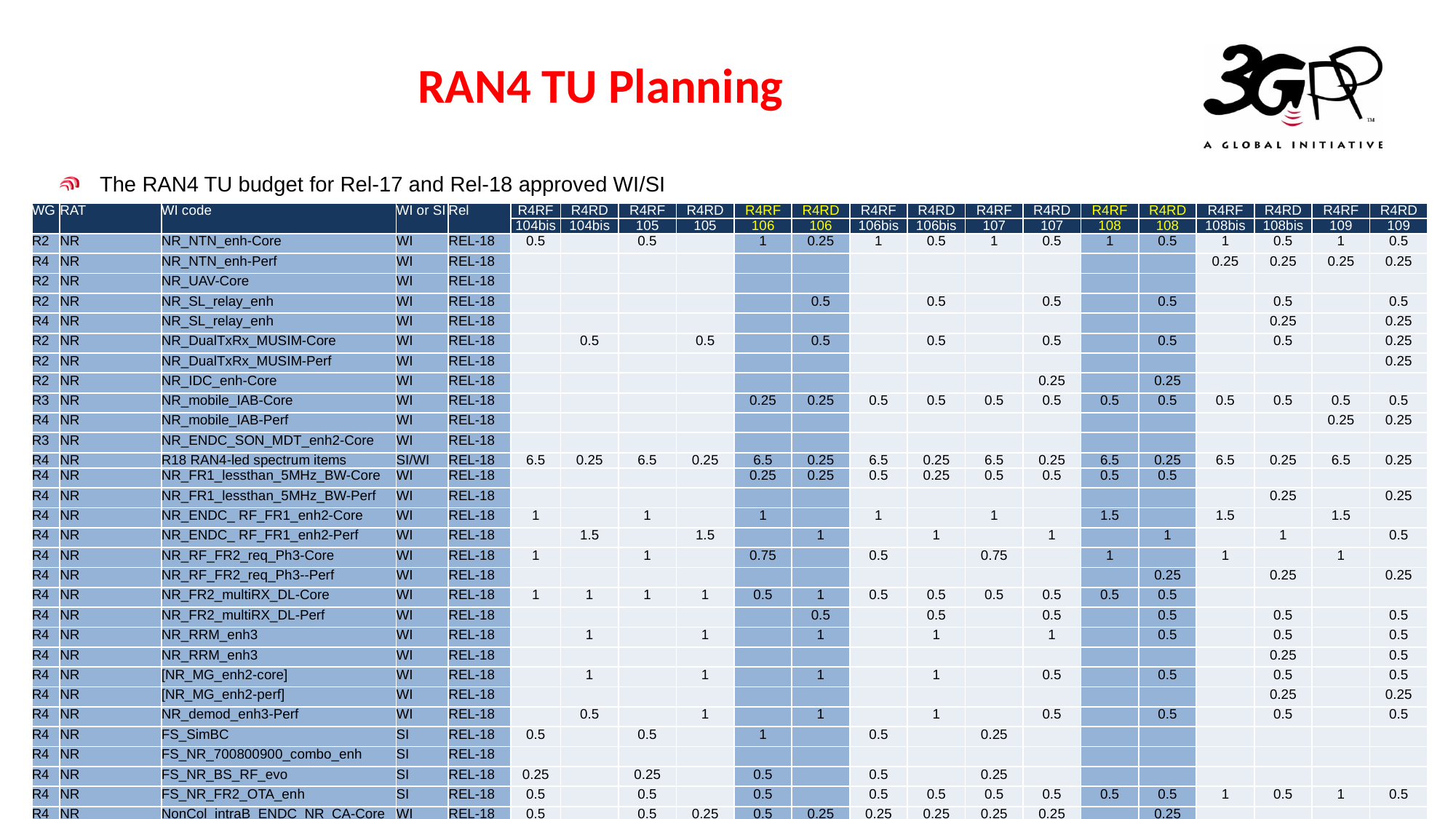

# RAN4 TU Planning
The RAN4 TU budget for Rel-17 and Rel-18 approved WI/SI

| WG | RAT | WI code | WI or SI | Rel | R4RF | R4RD | R4RF | R4RD | R4RF | R4RD | R4RF | R4RD | R4RF | R4RD | R4RF | R4RD | R4RF | R4RD | R4RF | R4RD |
| --- | --- | --- | --- | --- | --- | --- | --- | --- | --- | --- | --- | --- | --- | --- | --- | --- | --- | --- | --- | --- |
|  |  |  |  |  | 104bis | 104bis | 105 | 105 | 106 | 106 | 106bis | 106bis | 107 | 107 | 108 | 108 | 108bis | 108bis | 109 | 109 |
| R2 | NR | NR\_NTN\_enh-Core | WI | REL-18 | 0.5 |  | 0.5 |  | 1 | 0.25 | 1 | 0.5 | 1 | 0.5 | 1 | 0.5 | 1 | 0.5 | 1 | 0.5 |
| R4 | NR | NR\_NTN\_enh-Perf | WI | REL-18 |  |  |  |  |  |  |  |  |  |  |  |  | 0.25 | 0.25 | 0.25 | 0.25 |
| R2 | NR | NR\_UAV-Core | WI | REL-18 |  |  |  |  |  |  |  |  |  |  |  |  |  |  |  |  |
| R2 | NR | NR\_SL\_relay\_enh | WI | REL-18 |  |  |  |  |  | 0.5 |  | 0.5 |  | 0.5 |  | 0.5 |  | 0.5 |  | 0.5 |
| R4 | NR | NR\_SL\_relay\_enh | WI | REL-18 |  |  |  |  |  |  |  |  |  |  |  |  |  | 0.25 |  | 0.25 |
| R2 | NR | NR\_DualTxRx\_MUSIM-Core | WI | REL-18 |  | 0.5 |  | 0.5 |  | 0.5 |  | 0.5 |  | 0.5 |  | 0.5 |  | 0.5 |  | 0.25 |
| R2 | NR | NR\_DualTxRx\_MUSIM-Perf | WI | REL-18 |  |  |  |  |  |  |  |  |  |  |  |  |  |  |  | 0.25 |
| R2 | NR | NR\_IDC\_enh-Core | WI | REL-18 |  |  |  |  |  |  |  |  |  | 0.25 |  | 0.25 |  |  |  |  |
| R3 | NR | NR\_mobile\_IAB-Core | WI | REL-18 |  |  |  |  | 0.25 | 0.25 | 0.5 | 0.5 | 0.5 | 0.5 | 0.5 | 0.5 | 0.5 | 0.5 | 0.5 | 0.5 |
| R4 | NR | NR\_mobile\_IAB-Perf | WI | REL-18 |  |  |  |  |  |  |  |  |  |  |  |  |  |  | 0.25 | 0.25 |
| R3 | NR | NR\_ENDC\_SON\_MDT\_enh2-Core | WI | REL-18 |  |  |  |  |  |  |  |  |  |  |  |  |  |  |  |  |
| R4 | NR | R18 RAN4-led spectrum items | SI/WI | REL-18 | 6.5 | 0.25 | 6.5 | 0.25 | 6.5 | 0.25 | 6.5 | 0.25 | 6.5 | 0.25 | 6.5 | 0.25 | 6.5 | 0.25 | 6.5 | 0.25 |
| R4 | NR | NR\_FR1\_lessthan\_5MHz\_BW-Core | WI | REL-18 |  |  |  |  | 0.25 | 0.25 | 0.5 | 0.25 | 0.5 | 0.5 | 0.5 | 0.5 |  |  |  |  |
| R4 | NR | NR\_FR1\_lessthan\_5MHz\_BW-Perf | WI | REL-18 |  |  |  |  |  |  |  |  |  |  |  |  |  | 0.25 |  | 0.25 |
| R4 | NR | NR\_ENDC\_ RF\_FR1\_enh2-Core | WI | REL-18 | 1 |  | 1 |  | 1 |  | 1 |  | 1 |  | 1.5 |  | 1.5 |  | 1.5 |  |
| R4 | NR | NR\_ENDC\_ RF\_FR1\_enh2-Perf | WI | REL-18 |  | 1.5 |  | 1.5 |  | 1 |  | 1 |  | 1 |  | 1 |  | 1 |  | 0.5 |
| R4 | NR | NR\_RF\_FR2\_req\_Ph3-Core | WI | REL-18 | 1 |  | 1 |  | 0.75 |  | 0.5 |  | 0.75 |  | 1 |  | 1 |  | 1 |  |
| R4 | NR | NR\_RF\_FR2\_req\_Ph3--Perf | WI | REL-18 |  |  |  |  |  |  |  |  |  |  |  | 0.25 |  | 0.25 |  | 0.25 |
| R4 | NR | NR\_FR2\_multiRX\_DL-Core | WI | REL-18 | 1 | 1 | 1 | 1 | 0.5 | 1 | 0.5 | 0.5 | 0.5 | 0.5 | 0.5 | 0.5 |  |  |  |  |
| R4 | NR | NR\_FR2\_multiRX\_DL-Perf | WI | REL-18 |  |  |  |  |  | 0.5 |  | 0.5 |  | 0.5 |  | 0.5 |  | 0.5 |  | 0.5 |
| R4 | NR | NR\_RRM\_enh3 | WI | REL-18 |  | 1 |  | 1 |  | 1 |  | 1 |  | 1 |  | 0.5 |  | 0.5 |  | 0.5 |
| R4 | NR | NR\_RRM\_enh3 | WI | REL-18 |  |  |  |  |  |  |  |  |  |  |  |  |  | 0.25 |  | 0.5 |
| R4 | NR | [NR\_MG\_enh2-core] | WI | REL-18 |  | 1 |  | 1 |  | 1 |  | 1 |  | 0.5 |  | 0.5 |  | 0.5 |  | 0.5 |
| R4 | NR | [NR\_MG\_enh2-perf] | WI | REL-18 |  |  |  |  |  |  |  |  |  |  |  |  |  | 0.25 |  | 0.25 |
| R4 | NR | NR\_demod\_enh3-Perf | WI | REL-18 |  | 0.5 |  | 1 |  | 1 |  | 1 |  | 0.5 |  | 0.5 |  | 0.5 |  | 0.5 |
| R4 | NR | FS\_SimBC | SI | REL-18 | 0.5 |  | 0.5 |  | 1 |  | 0.5 |  | 0.25 |  |  |  |  |  |  |  |
| R4 | NR | FS\_NR\_700800900\_combo\_enh | SI | REL-18 |  |  |  |  |  |  |  |  |  |  |  |  |  |  |  |  |
| R4 | NR | FS\_NR\_BS\_RF\_evo | SI | REL-18 | 0.25 |  | 0.25 |  | 0.5 |  | 0.5 |  | 0.25 |  |  |  |  |  |  |  |
| R4 | NR | FS\_NR\_FR2\_OTA\_enh | SI | REL-18 | 0.5 |  | 0.5 |  | 0.5 |  | 0.5 | 0.5 | 0.5 | 0.5 | 0.5 | 0.5 | 1 | 0.5 | 1 | 0.5 |
| R4 | NR | NonCol\_intraB\_ENDC\_NR\_CA-Core | WI | REL-18 | 0.5 |  | 0.5 | 0.25 | 0.5 | 0.25 | 0.25 | 0.25 | 0.25 | 0.25 |  | 0.25 |  |  |  |  |
| R4 | NR | NonCol\_intraB\_ENDC\_NR\_CA-Perf | WI | REL-18 |  |  |  |  |  |  |  | 0.25 |  | 0.25 |  | 0.25 |  | 0.25 |  | 0.25 |